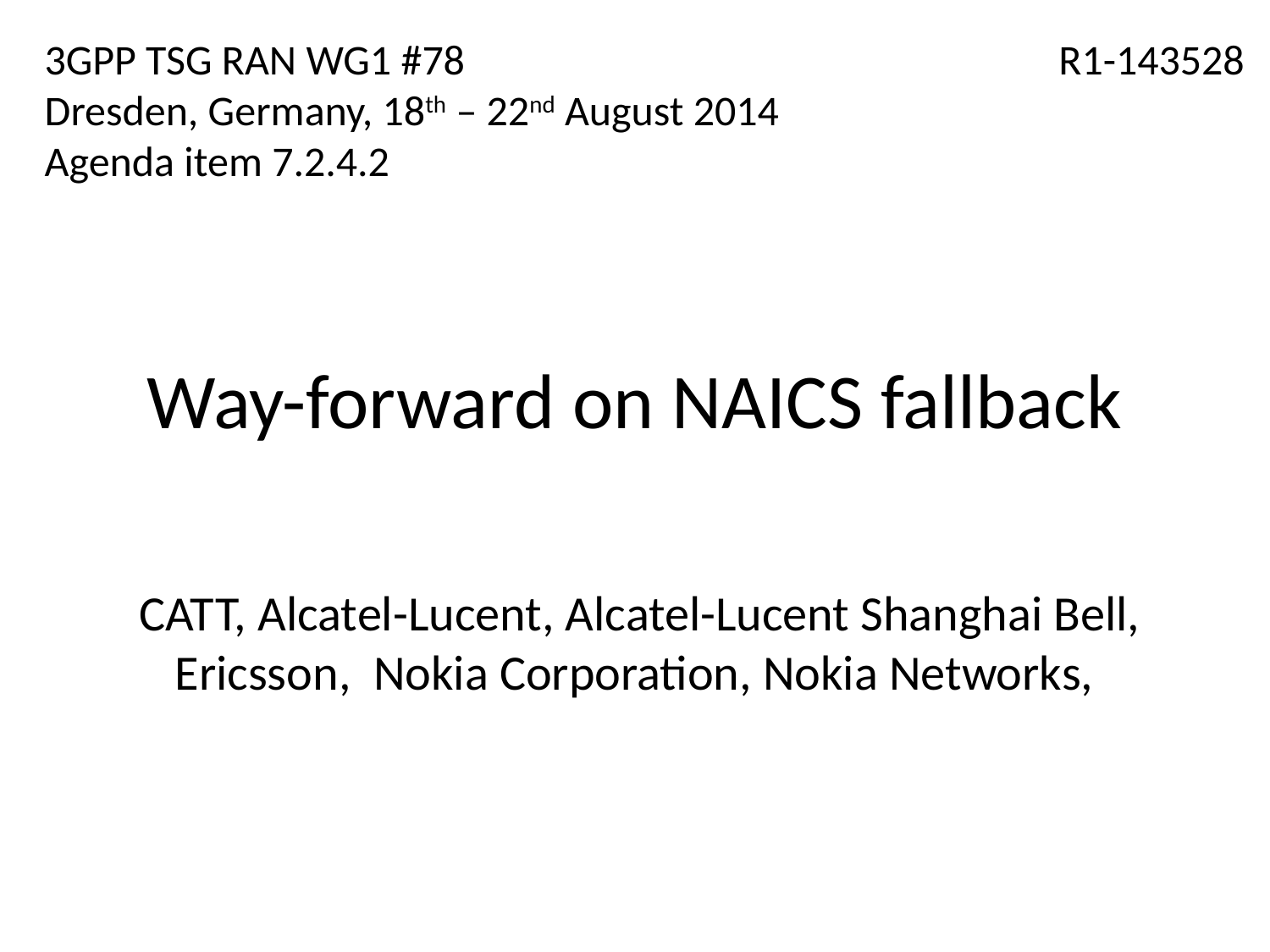

3GPP TSG RAN WG1 #78
Dresden, Germany, 18th – 22nd August 2014
Agenda item 7.2.4.2
R1-143528
# Way-forward on NAICS fallback
CATT, Alcatel-Lucent, Alcatel-Lucent Shanghai Bell, Ericsson,  Nokia Corporation, Nokia Networks,